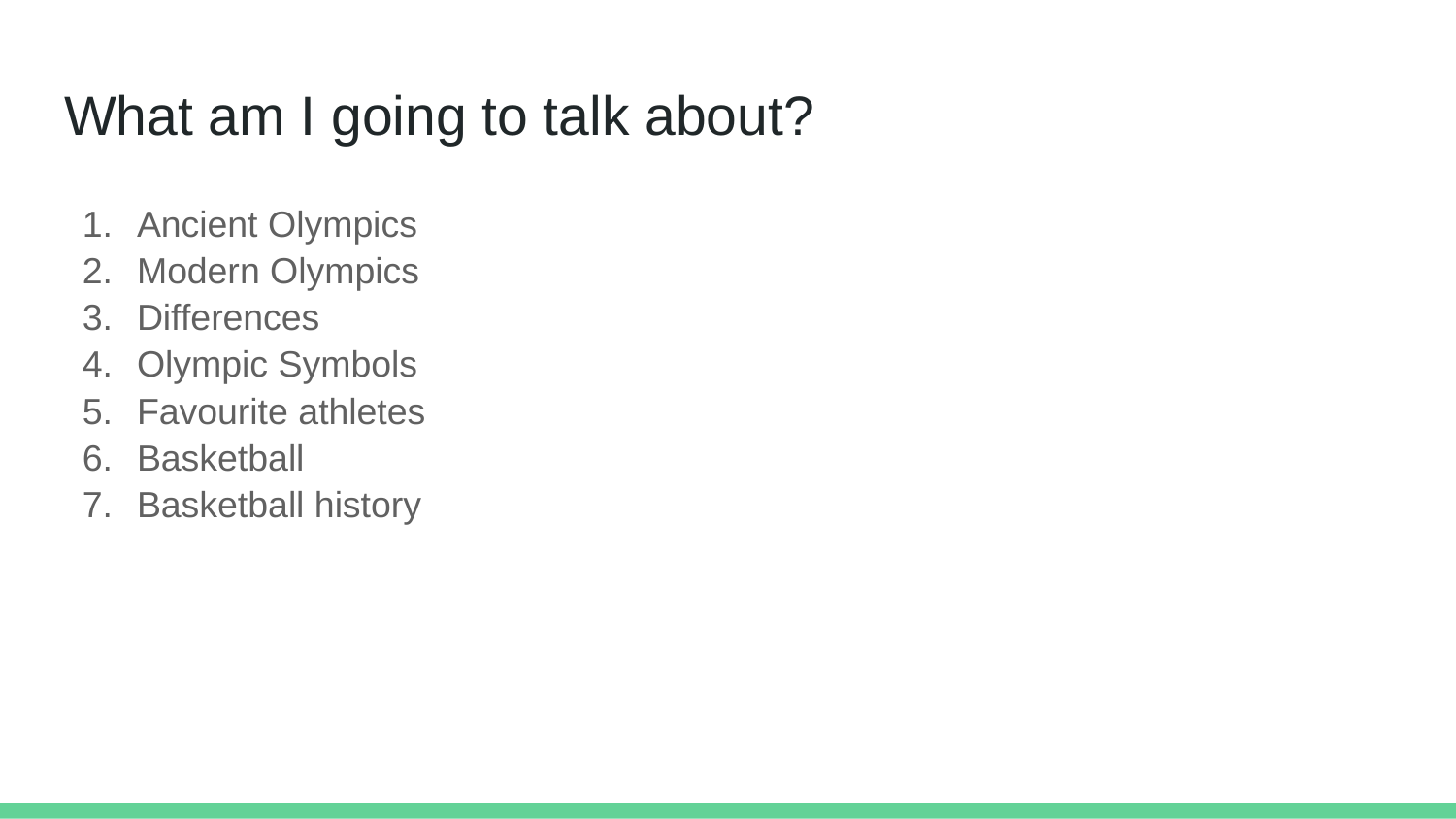

# What am I going to talk about?
Ancient Olympics
Modern Olympics
Differences
Olympic Symbols
Favourite athletes
Basketball
Basketball history